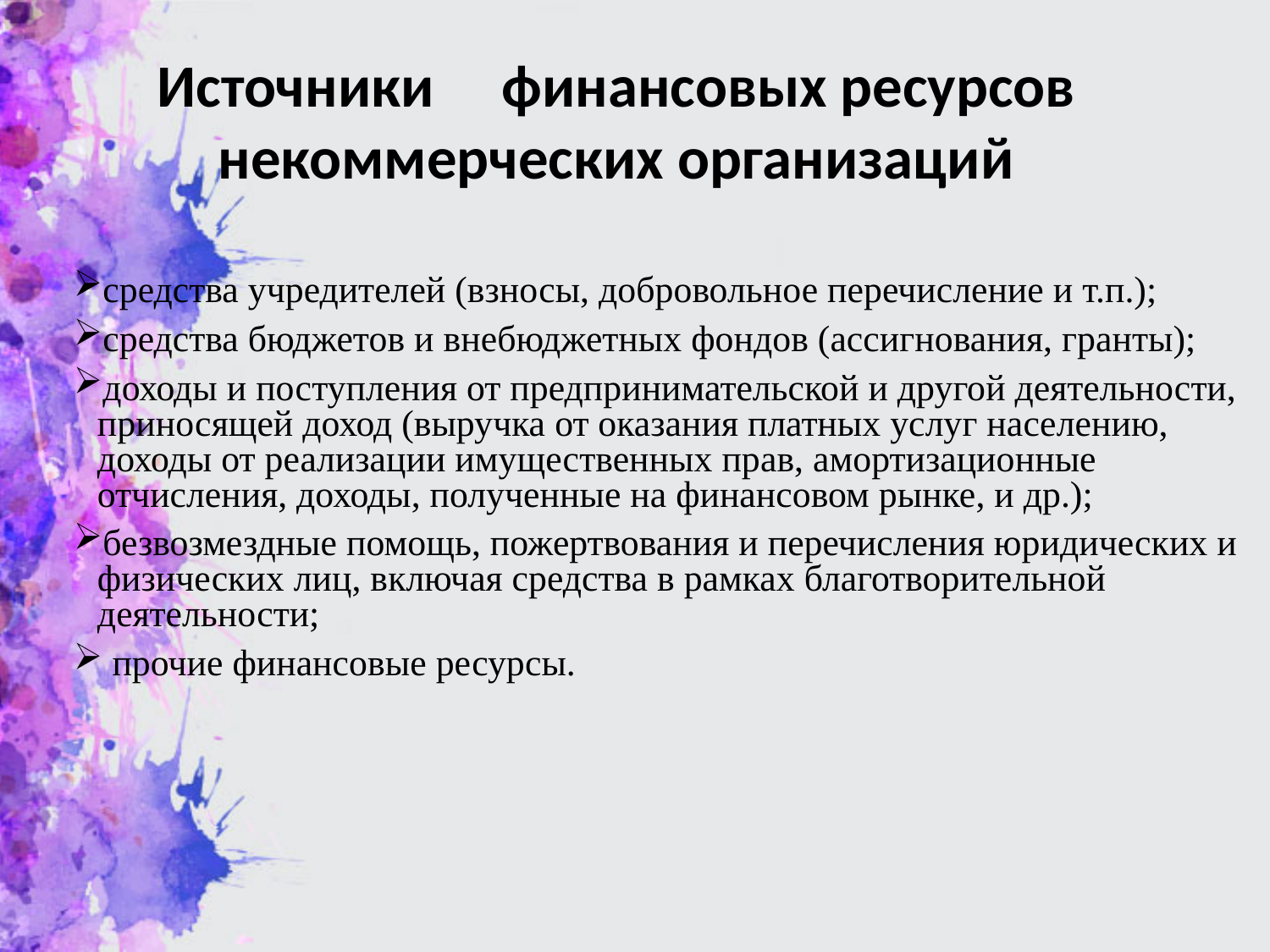

Источники     финансовых ресурсов
некоммерческих организаций
средства учредителей (взносы, добровольное перечисление и т.п.);
средства бюджетов и внебюджетных фондов (ассигнования, гранты);
доходы и поступления от предпринимательской и другой деятельности, приносящей доход (выручка от оказания платных услуг населению, доходы от реализации имущественных прав, амортизационные отчисления, доходы, полученные на финансовом рынке, и др.);
безвозмездные помощь, пожертвования и перечисления юридических и физических лиц, включая средства в рамках благотворительной деятельности;
 прочие финансовые ресурсы.